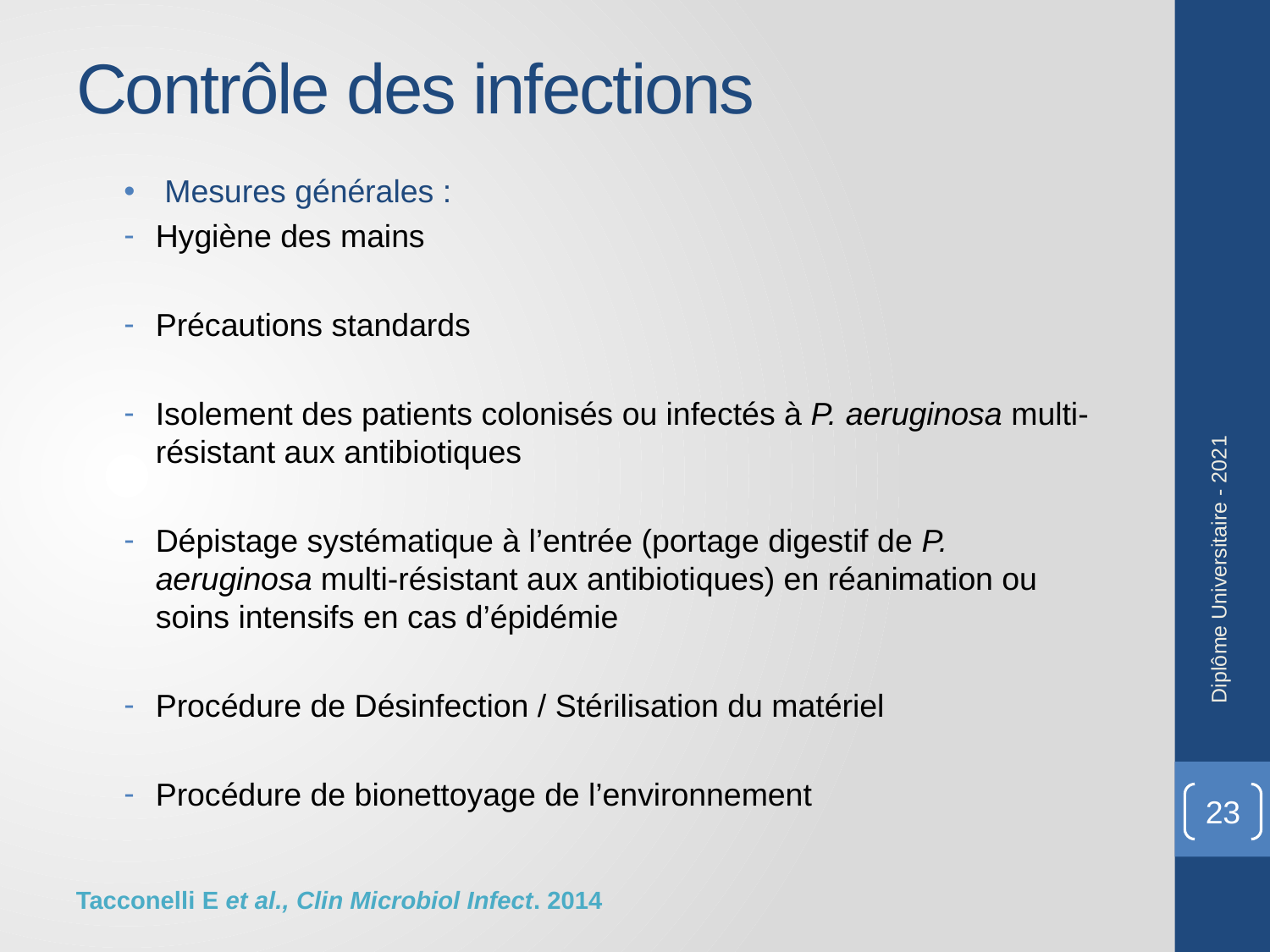

# Contrôle des infections
 Mesures générales :
Hygiène des mains

Précautions standards

Isolement des patients colonisés ou infectés à P. aeruginosa multi-résistant aux antibiotiques

Dépistage systématique à l’entrée (portage digestif de P. aeruginosa multi-résistant aux antibiotiques) en réanimation ou soins intensifs en cas d’épidémie

Procédure de Désinfection / Stérilisation du matériel

Procédure de bionettoyage de l’environnement

Diplôme Universitaire - 2021
23
Tacconelli E et al., Clin Microbiol Infect. 2014